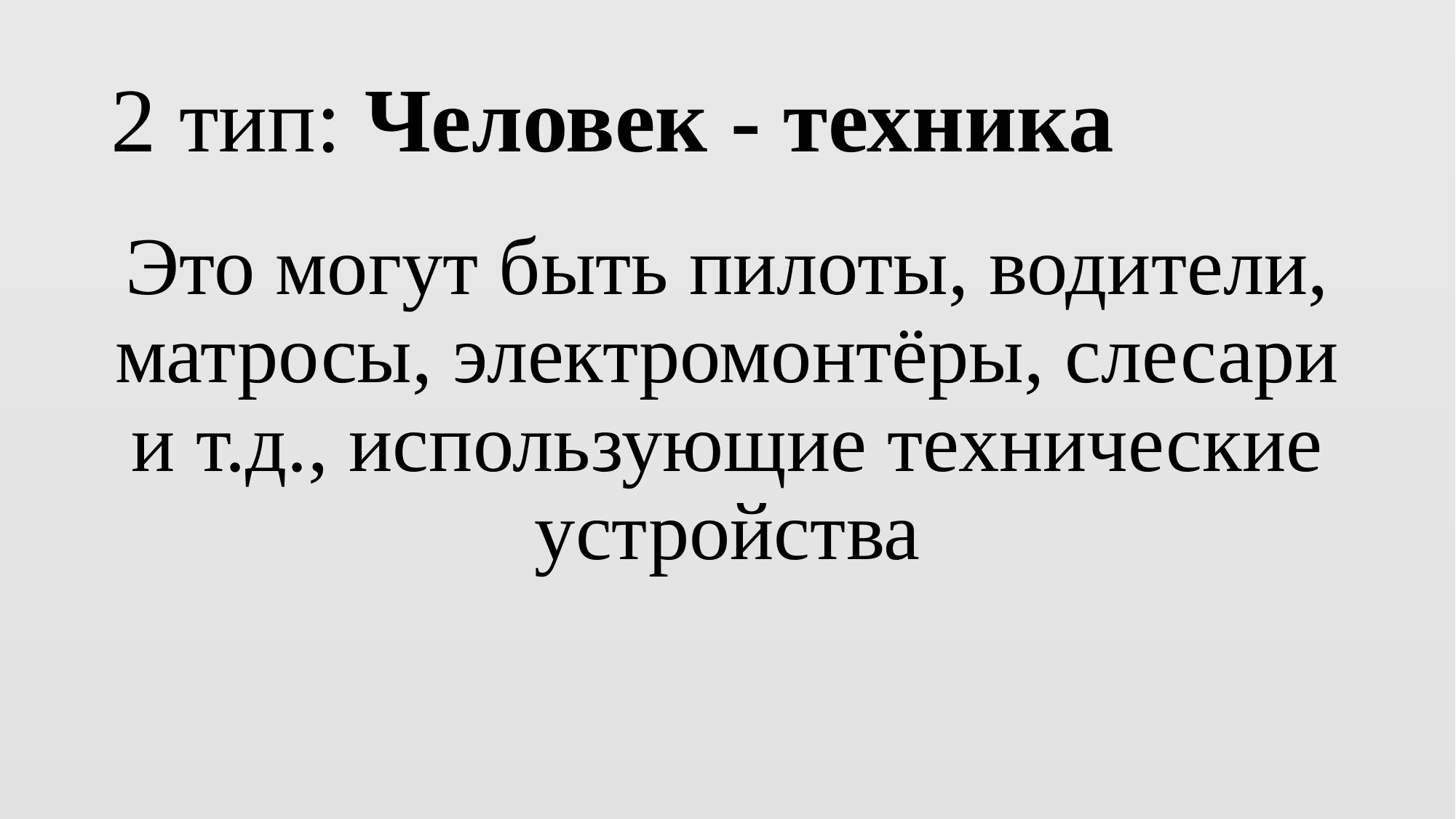

# 2 тип: Человек - техника
Это могут быть пилоты, водители, матросы, электромонтёры, слесари и т.д., использующие технические устройства